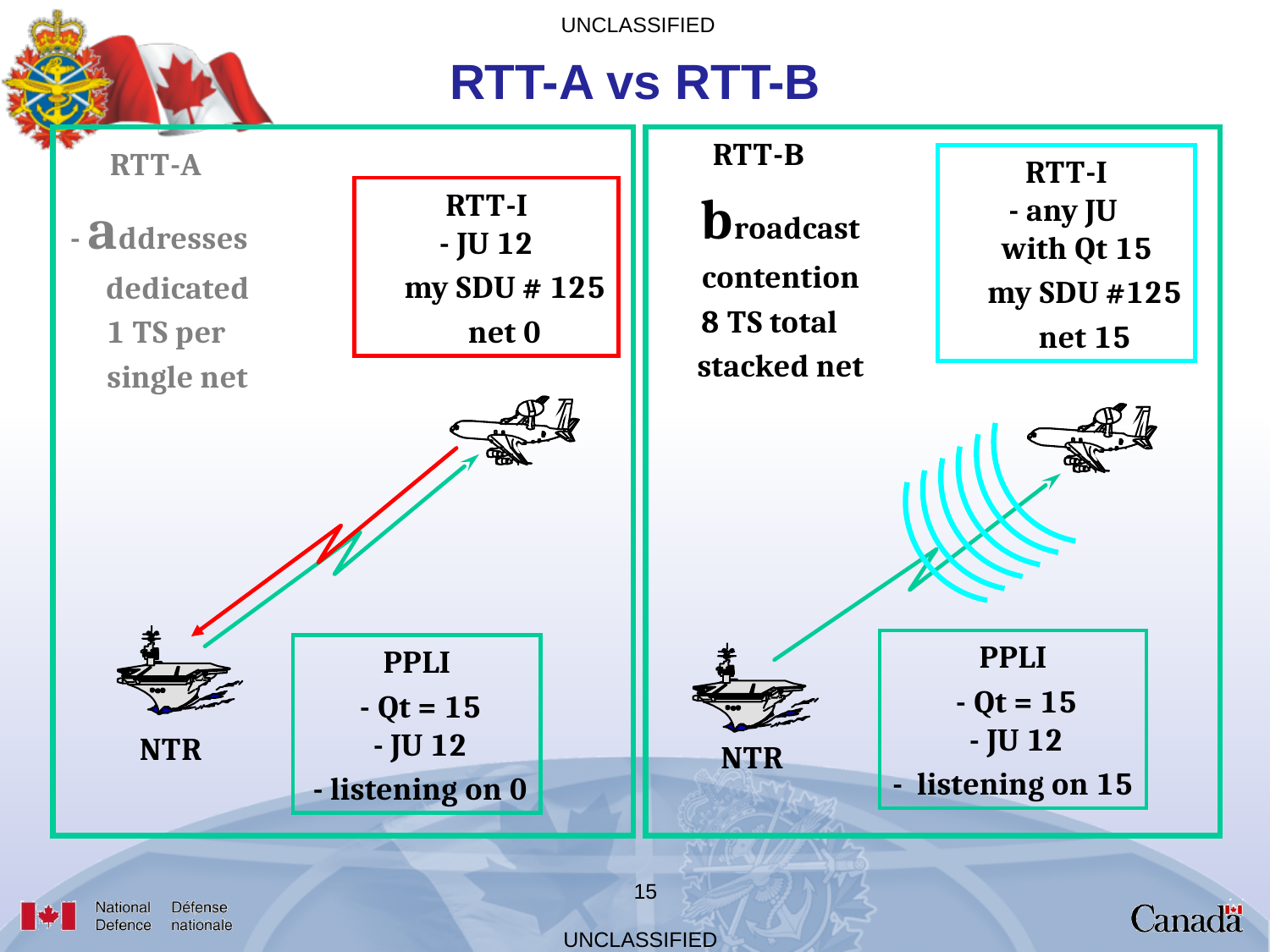

RTT-A vs RTT-B

RTT-B
  broadcast
  contention
   8 TS total
  stacked net
RTT-A
- addresses
 dedicated
  1 TS per
 single net
RTT-I
- any JU
   with Qt 15
 my SDU #125
 net 15
RTT-I
- JU 12
 my SDU # 125
 net 0

PPLI
 - Qt = 15
 - JU 12
-  listening on 15
PPLI
 - Qt = 15
 - JU 12
 - listening on 0

NTR
NTR